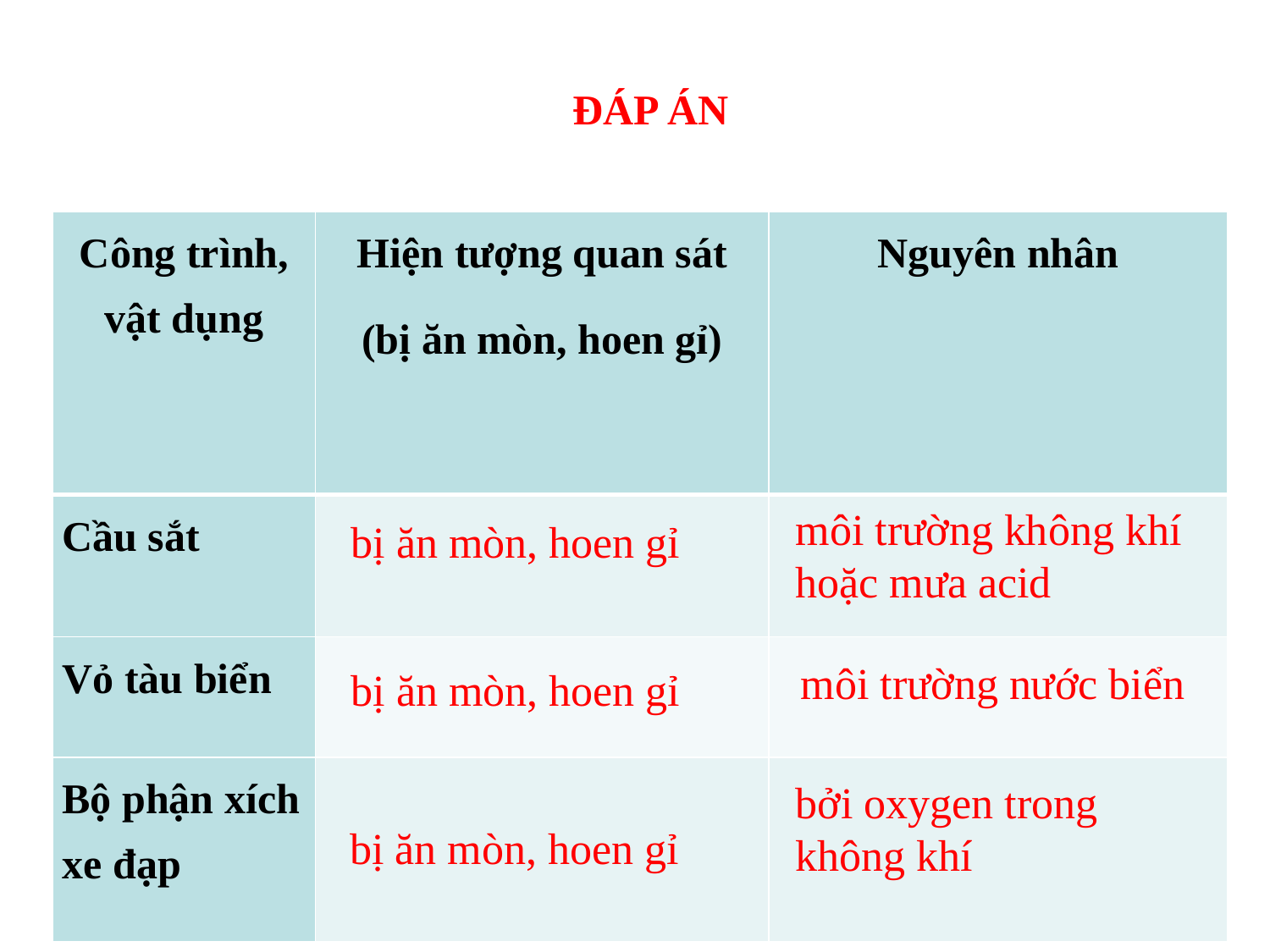

ĐÁP ÁN
| Công trình, vật dụng | Hiện tượng quan sát (bị ăn mòn, hoen gỉ) | Nguyên nhân |
| --- | --- | --- |
| Cầu sắt |  |  |
| Vỏ tàu biển |  |  |
| Bộ phận xích xe đạp |  |  |
môi trường không khí hoặc mưa acid

bị ăn mòn, hoen gỉ

môi trường nước biển

bị ăn mòn, hoen gỉ

bởi oxygen trong không khí

bị ăn mòn, hoen gỉ